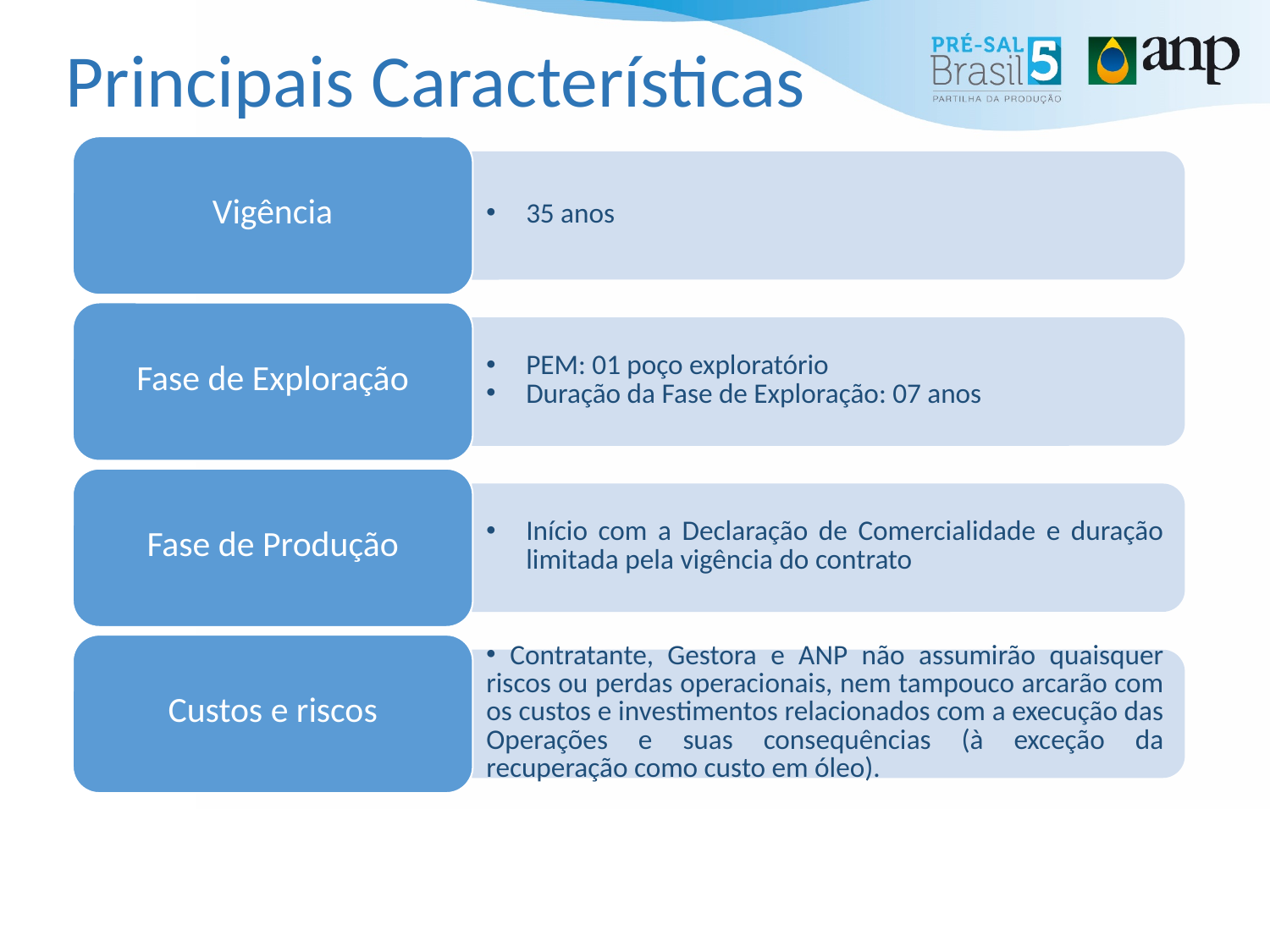

# Principais Características
Fase de Exploração
Custos e riscos
 Contratante, Gestora e ANP não assumirão quaisquer riscos ou perdas operacionais, nem tampouco arcarão com os custos e investimentos relacionados com a execução das Operações e suas consequências (à exceção da recuperação como custo em óleo).
Fase de Produção
Duração da Fase de Exploração: 07 anos
Início com a Declaração de Comercialidade e duração limitada pela vigência do contrato
Vigência
35 anos
PEM: 01 poço exploratório